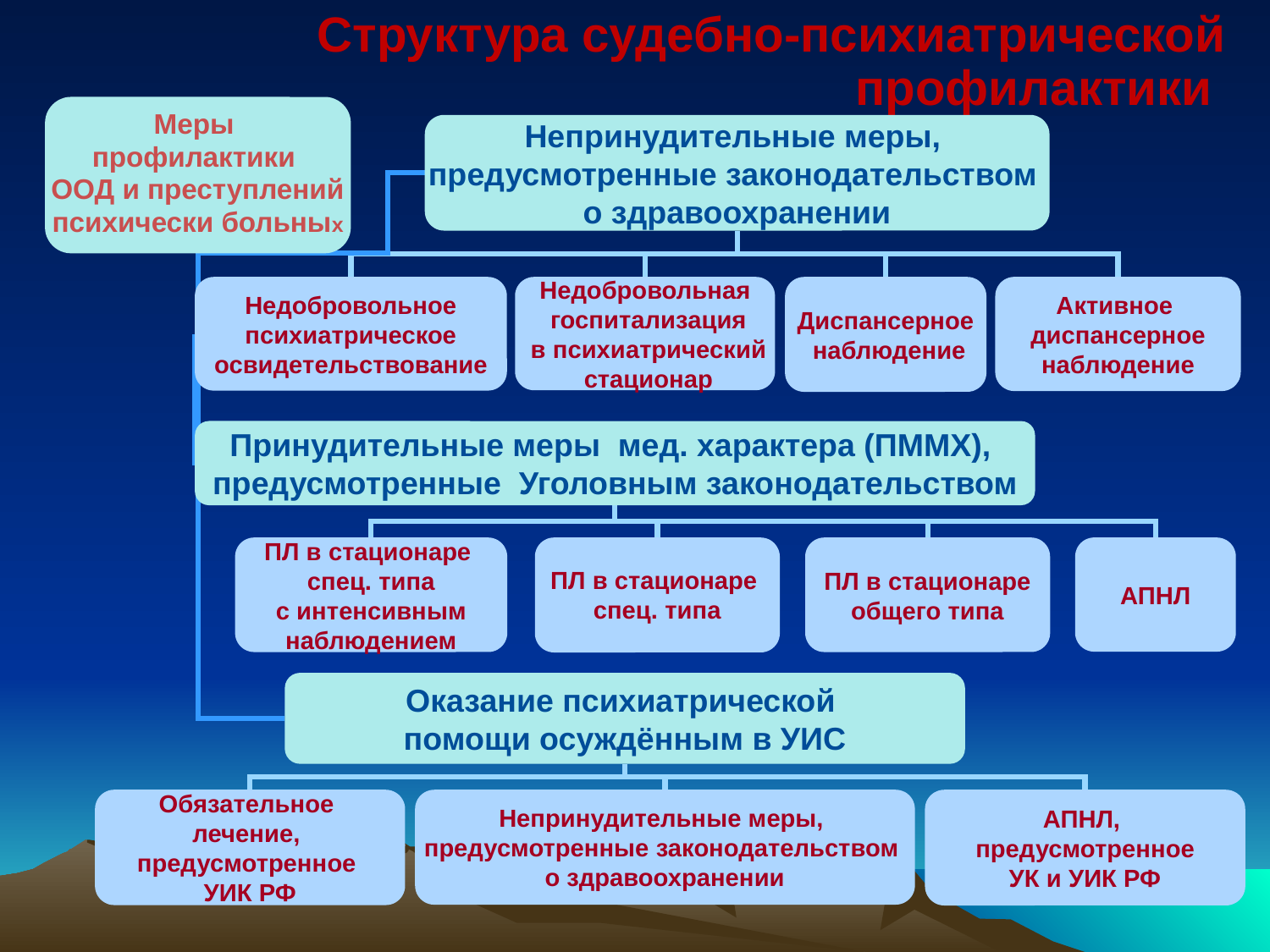

Структура судебно-психиатрической профилактики
Меры
профилактики
ООД и преступлений
психически больных
Непринудительные меры,
предусмотренные законодательством
о здравоохранении
Недобровольное
психиатрическое
освидетельствование
Недобровольная
 госпитализация
 в психиатрический
 стационар
Диспансерное
 наблюдение
Активное
диспансерное
наблюдение
Принудительные меры  мед. характера (ПММХ),
предусмотренные  Уголовным законодательством
ПЛ в стационаре
спец. типа
 с интенсивным
наблюдением

ПЛ в стационаре
спец. типа

ПЛ в стационаре
общего типа
АПНЛ
Оказание психиатрической
помощи осуждённым в УИС
Обязательное
лечение,
предусмотренное
УИК РФ
Непринудительные меры,
предусмотренные законодательством
о здравоохранении
АПНЛ,
предусмотренное
УК и УИК РФ